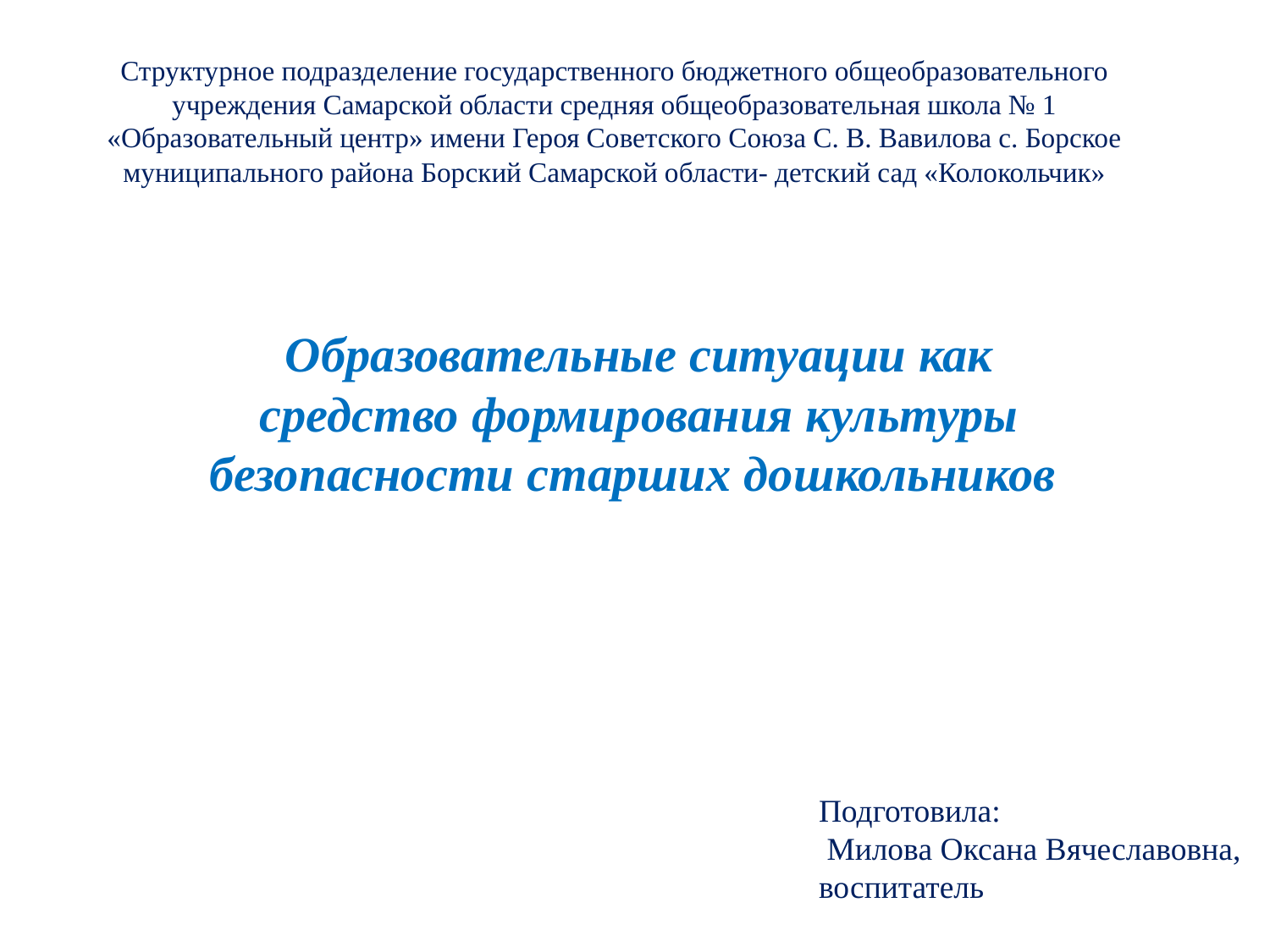

Структурное подразделение государственного бюджетного общеобразовательного учреждения Самарской области средняя общеобразовательная школа № 1 «Образовательный центр» имени Героя Советского Союза С. В. Вавилова с. Борское муниципального района Борский Самарской области- детский сад «Колокольчик»
Образовательные ситуации как средство формирования культуры безопасности старших дошкольников
Подготовила:
 Милова Оксана Вячеславовна,
воспитатель